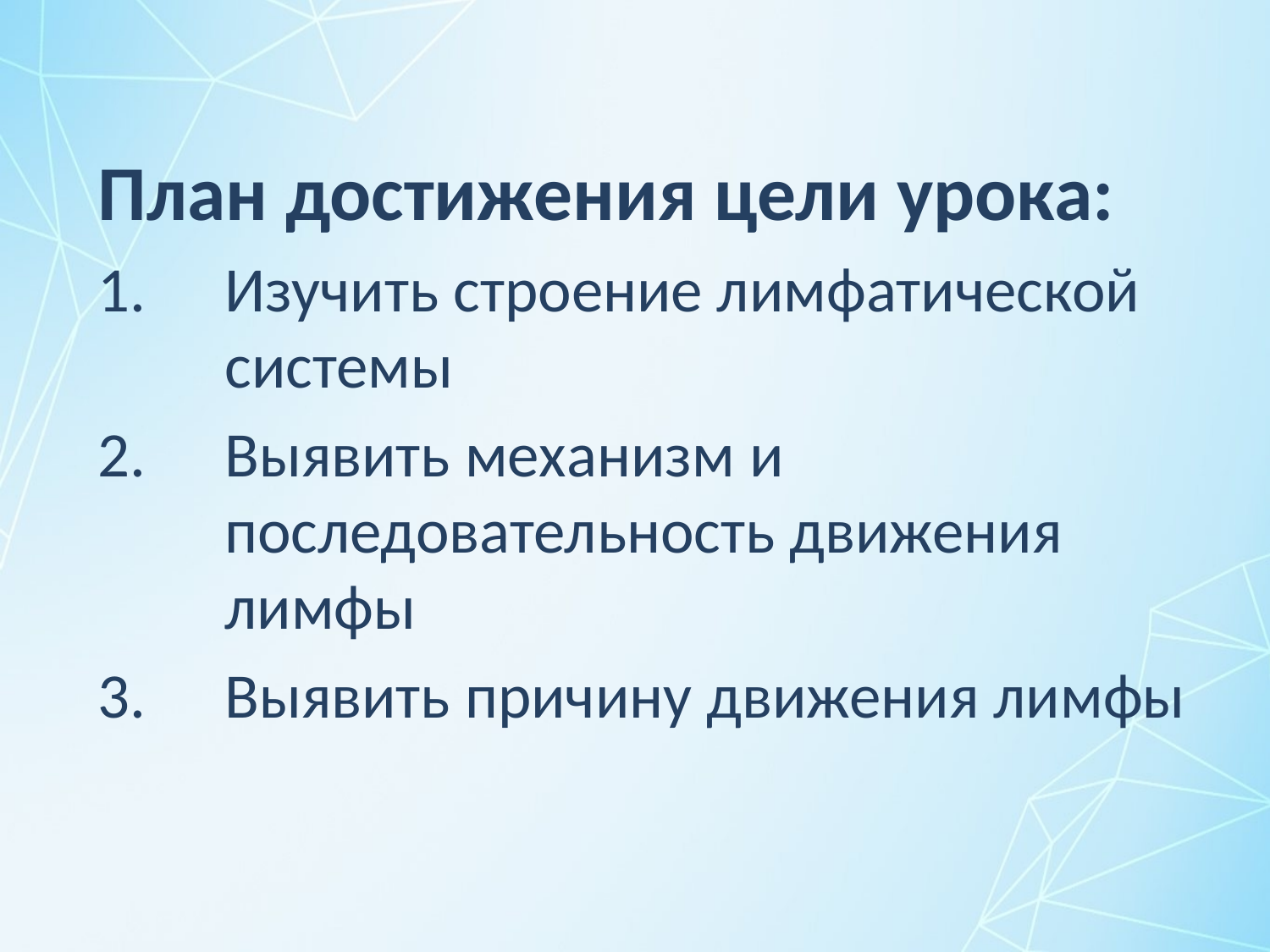

План достижения цели урока:
Изучить строение лимфатической системы
Выявить механизм и последовательность движения лимфы
Выявить причину движения лимфы